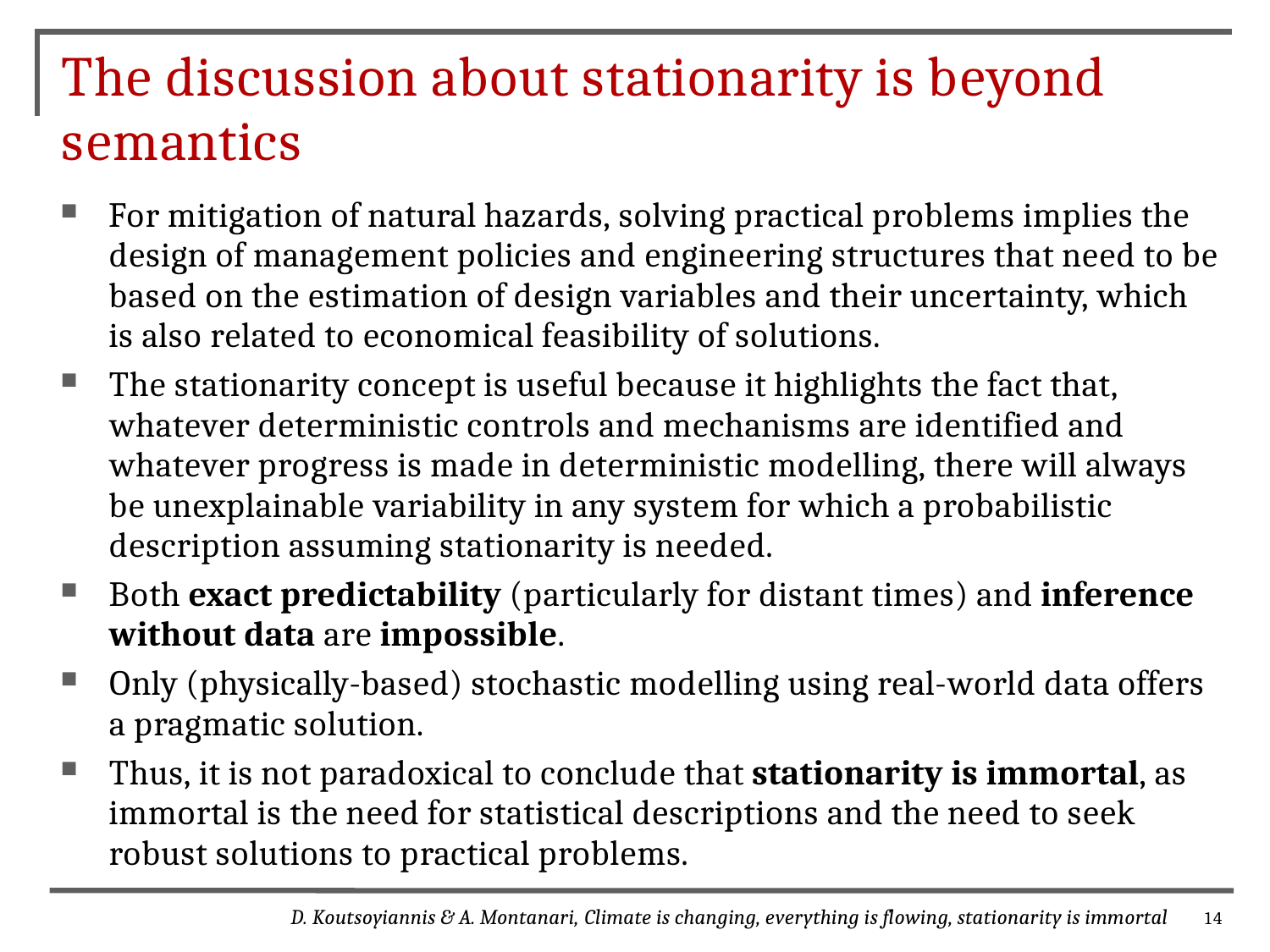

# The discussion about stationarity is beyond semantics
For mitigation of natural hazards, solving practical problems implies the design of management policies and engineering structures that need to be based on the estimation of design variables and their uncertainty, which is also related to economical feasibility of solutions.
The stationarity concept is useful because it highlights the fact that, whatever deterministic controls and mechanisms are identified and whatever progress is made in deterministic modelling, there will always be unexplainable variability in any system for which a probabilistic description assuming stationarity is needed.
Both exact predictability (particularly for distant times) and inference without data are impossible.
Only (physically-based) stochastic modelling using real-world data offers a pragmatic solution.
Thus, it is not paradoxical to conclude that stationarity is immortal, as immortal is the need for statistical descriptions and the need to seek robust solutions to practical problems.
14
D. Koutsoyiannis & A. Montanari, Climate is changing, everything is flowing, stationarity is immortal